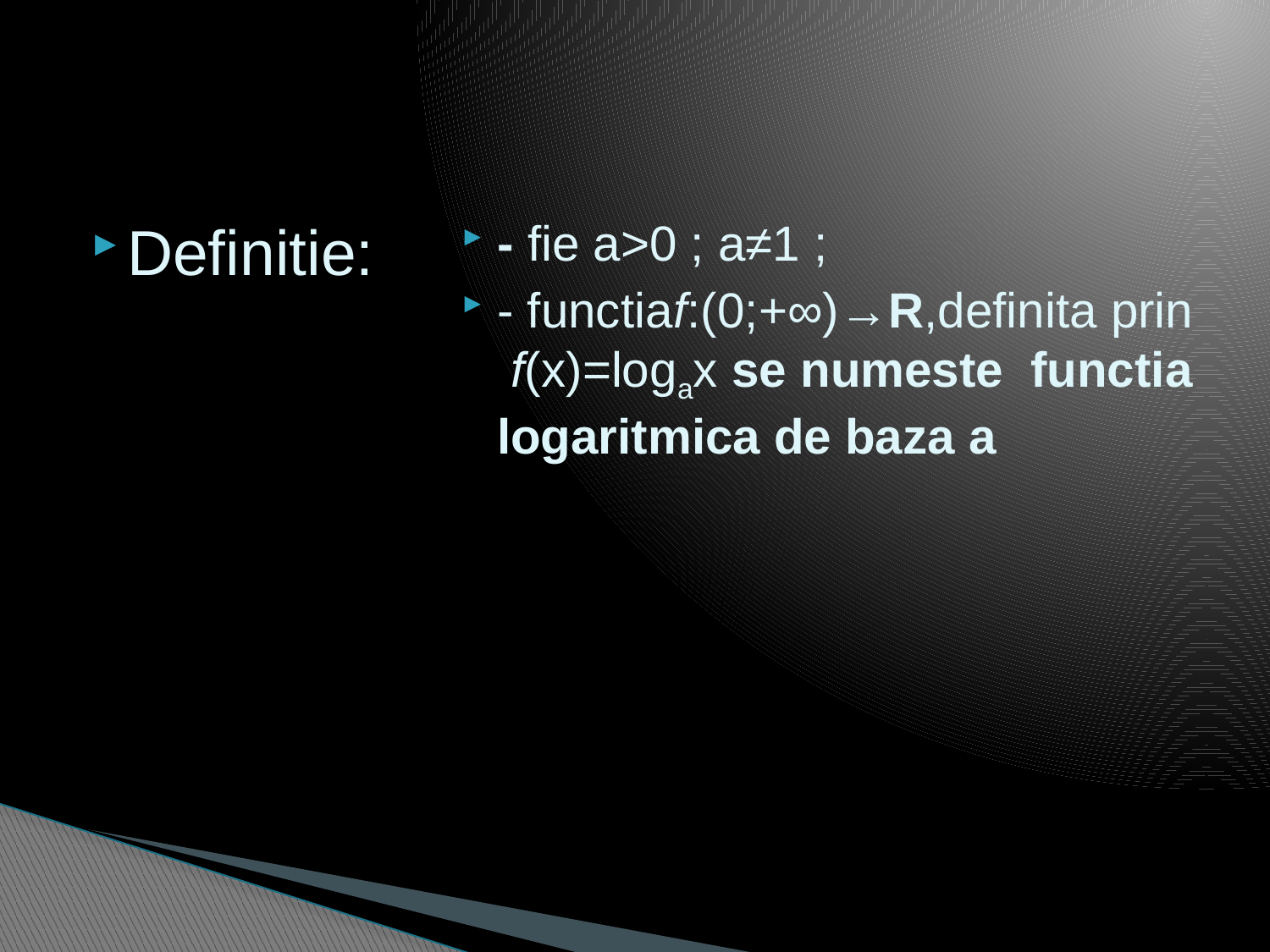

#
- fie a>0 ; a≠1 ;
- functiaf:(0;+∞)→R,definita prin  f(x)=logax se numeste  functia logaritmica de baza a
Definitie: